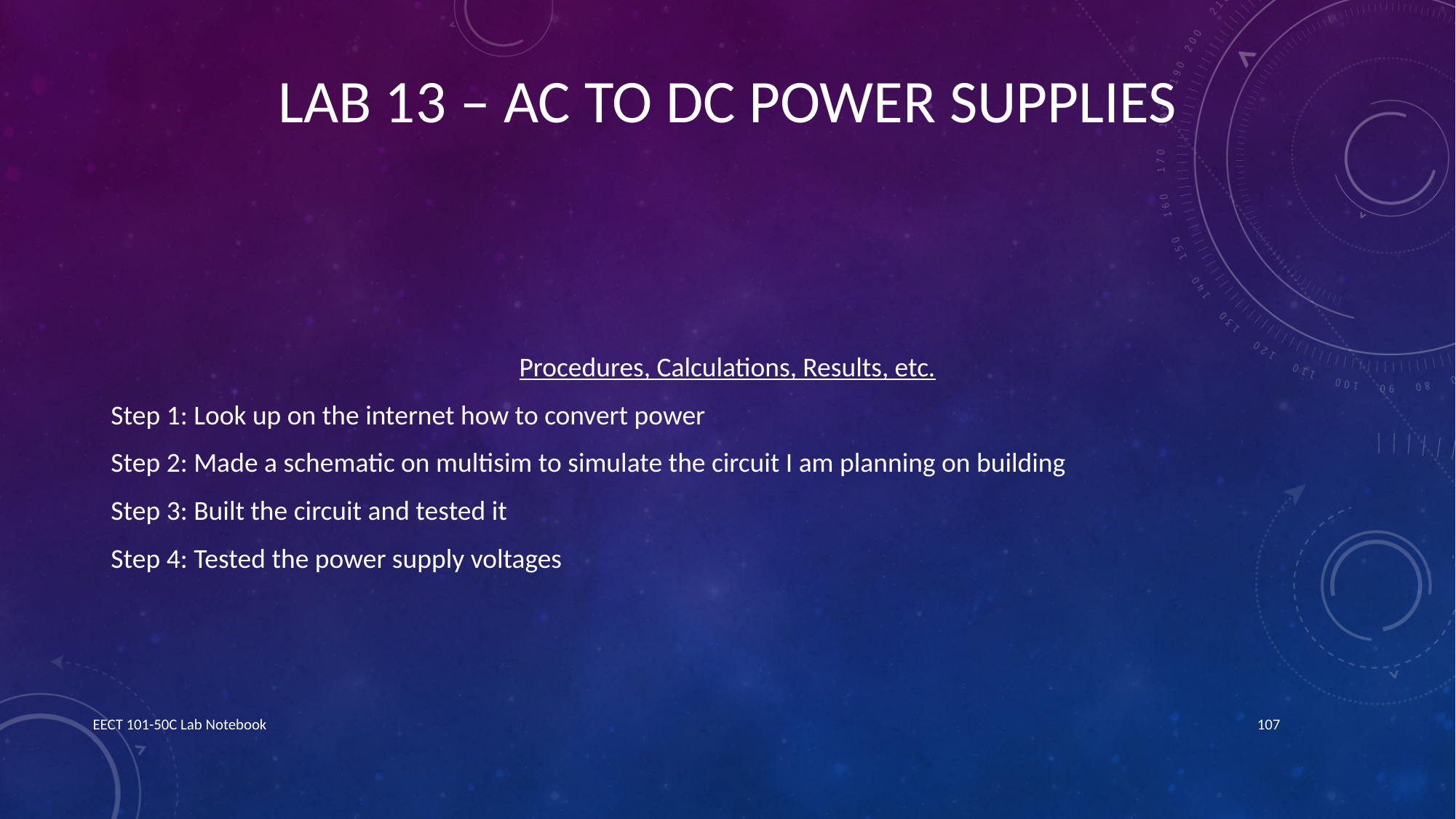

# Lab 13 – AC to DC Power Supplies
Procedures, Calculations, Results, etc.
Step 1: Look up on the internet how to convert power
Step 2: Made a schematic on multisim to simulate the circuit I am planning on building
Step 3: Built the circuit and tested it
Step 4: Tested the power supply voltages
EECT 101-50C Lab Notebook
107